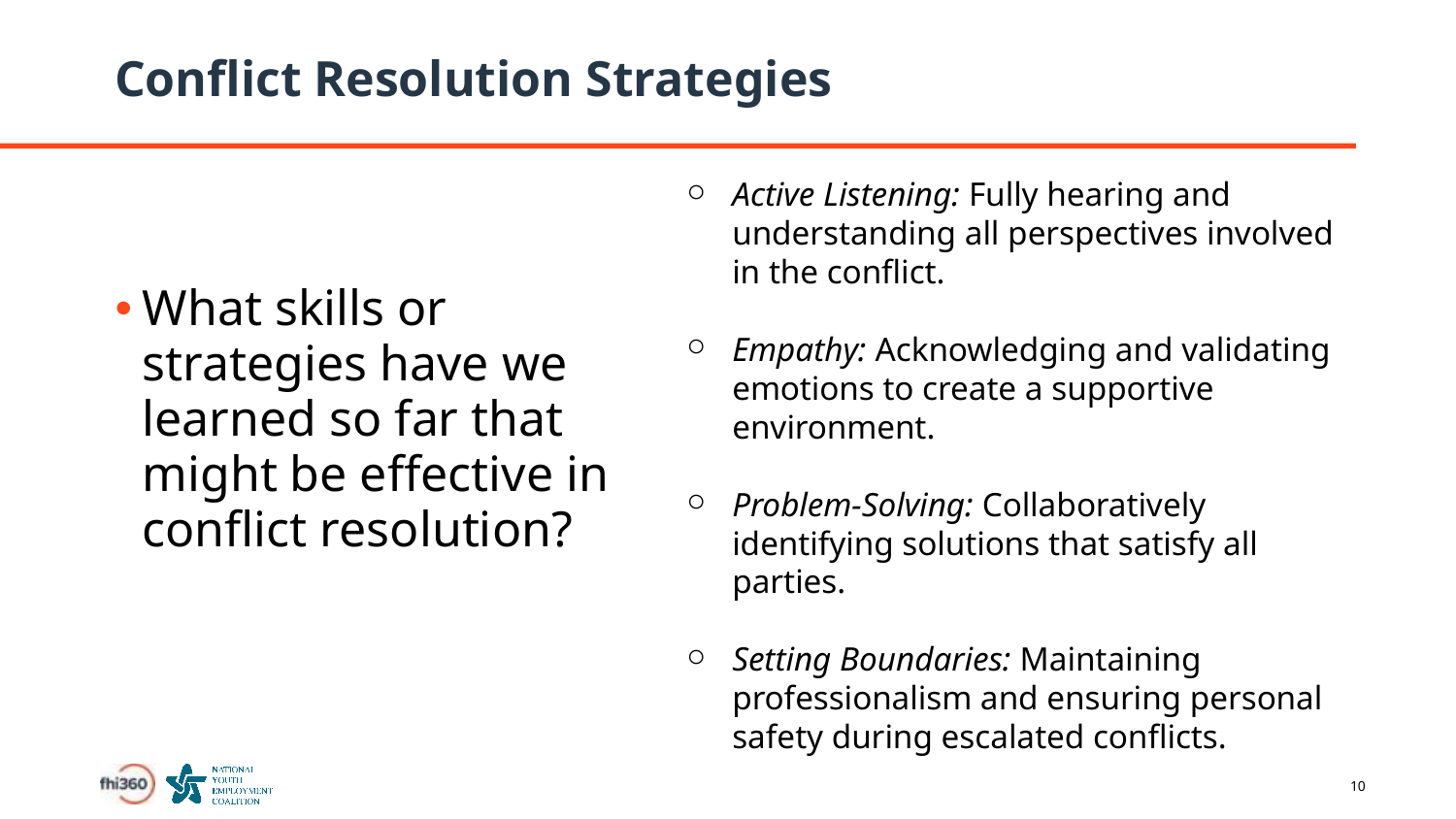

# Conflict Resolution Strategies
Active Listening: Fully hearing and understanding all perspectives involved in the conflict.

Empathy: Acknowledging and validating emotions to create a supportive environment.

Problem-Solving: Collaboratively identifying solutions that satisfy all parties.

Setting Boundaries: Maintaining professionalism and ensuring personal safety during escalated conflicts.
What skills or strategies have we learned so far that might be effective in conflict resolution?